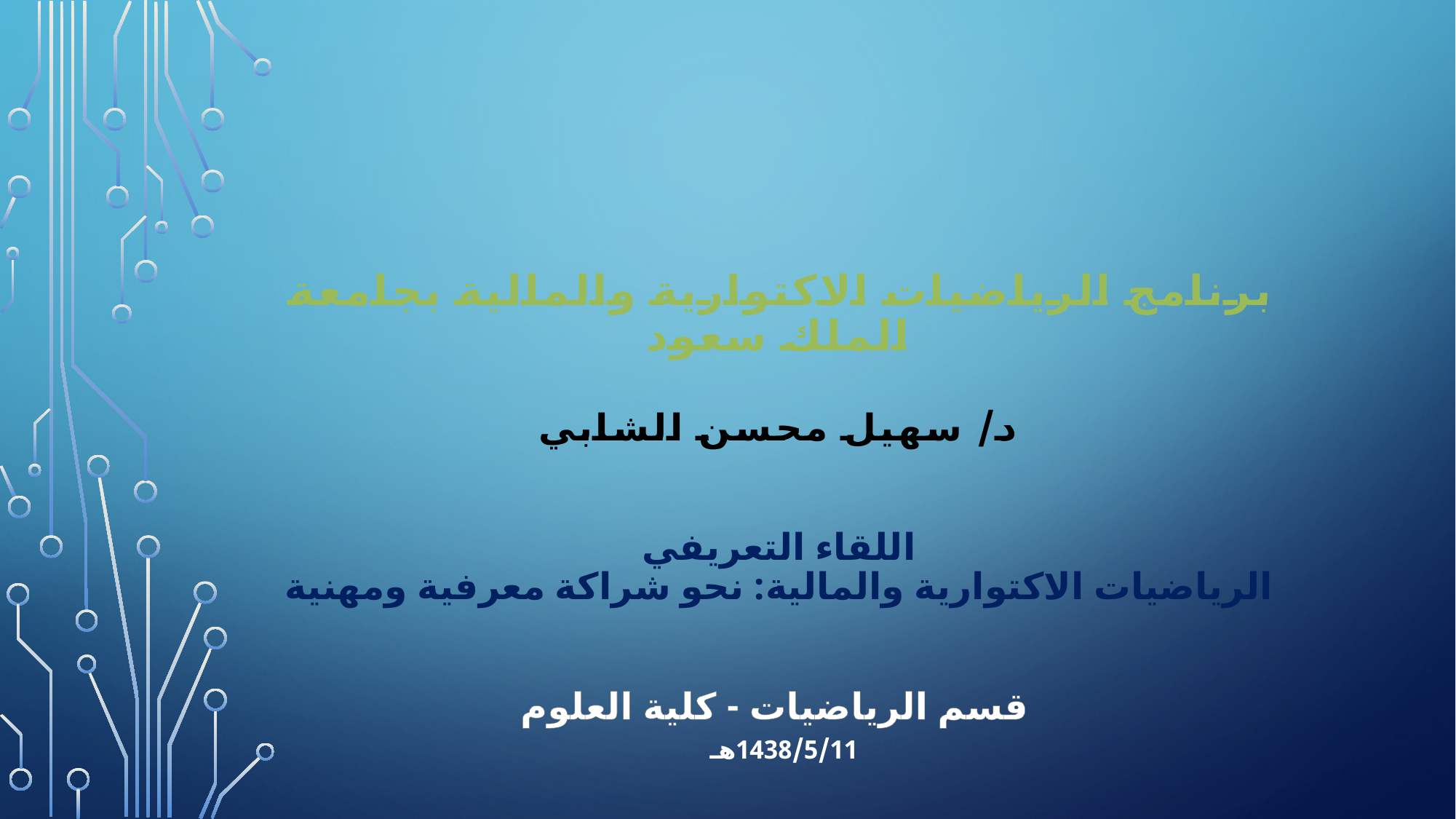

# برنامج الرياضيات الاكتوارية والمالية بجامعة الملك سعود د/ سهيل محسن الشابي اللقاء التعريفي الرياضيات الاكتوارية والمالية: نحو شراكة معرفية ومهنية قسم الرياضيات - كلية العلوم 1438/5/11هـ